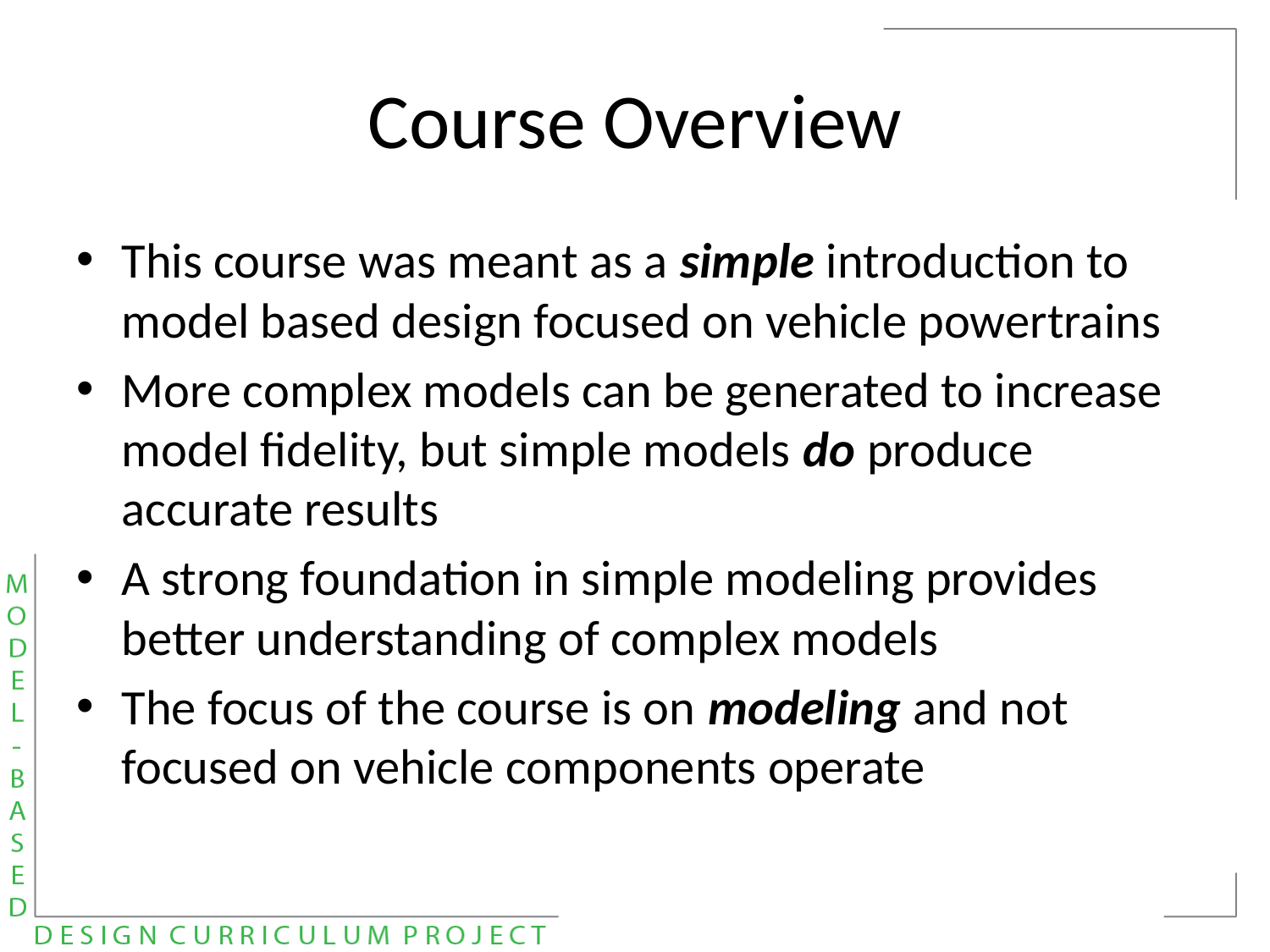

# Course Overview
This course was meant as a simple introduction to model based design focused on vehicle powertrains
More complex models can be generated to increase model fidelity, but simple models do produce accurate results
A strong foundation in simple modeling provides better understanding of complex models
The focus of the course is on modeling and not focused on vehicle components operate